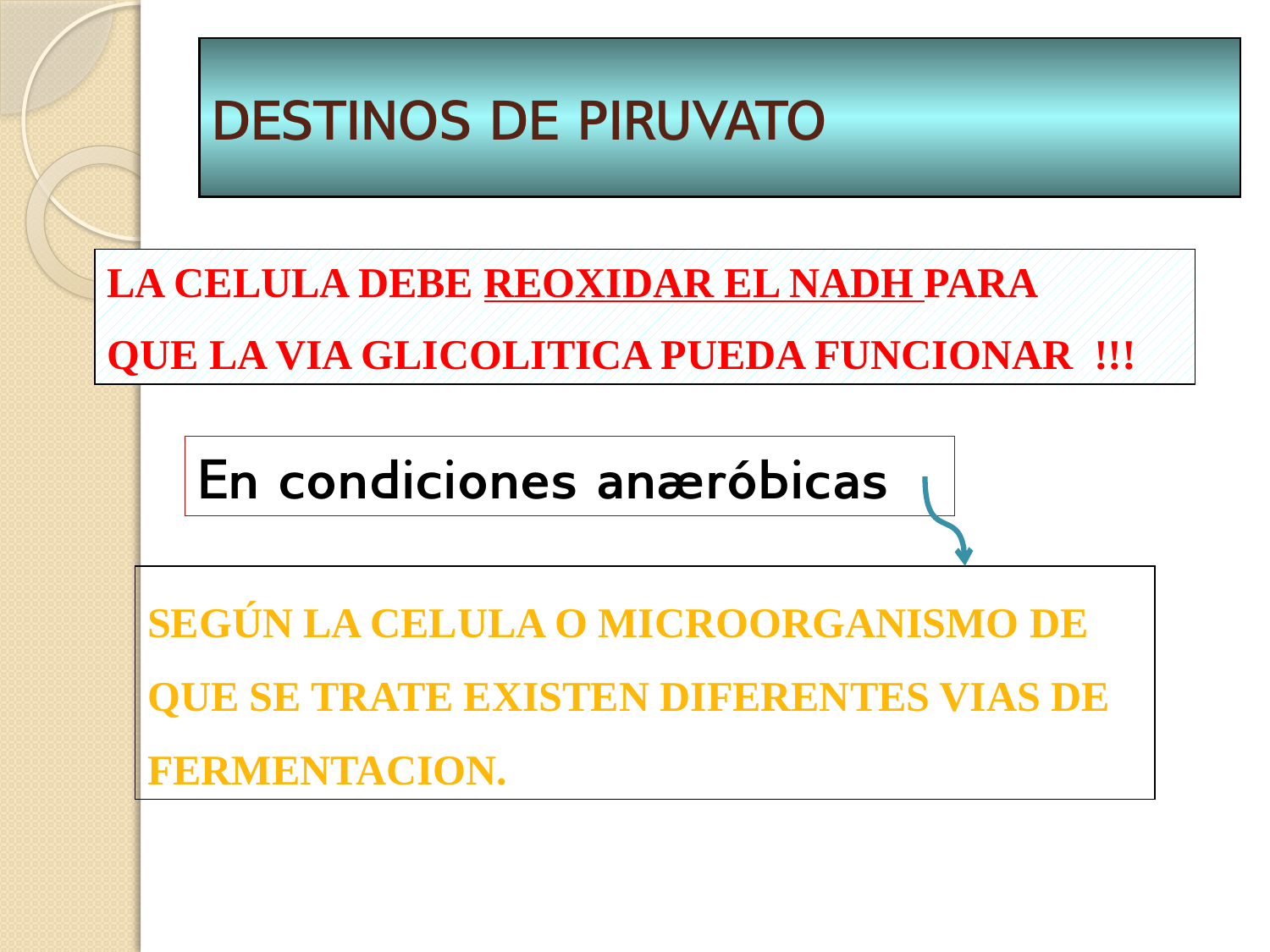

# DESTINOS DE PIRUVATO
LA CELULA DEBE REOXIDAR EL NADH PARA
QUE LA VIA GLICOLITICA PUEDA FUNCIONAR  !!!
En condiciones anaeróbicas
SEGÚN LA CELULA O MICROORGANISMO DE QUE SE TRATE EXISTEN DIFERENTES VIAS DE FERMENTACION.